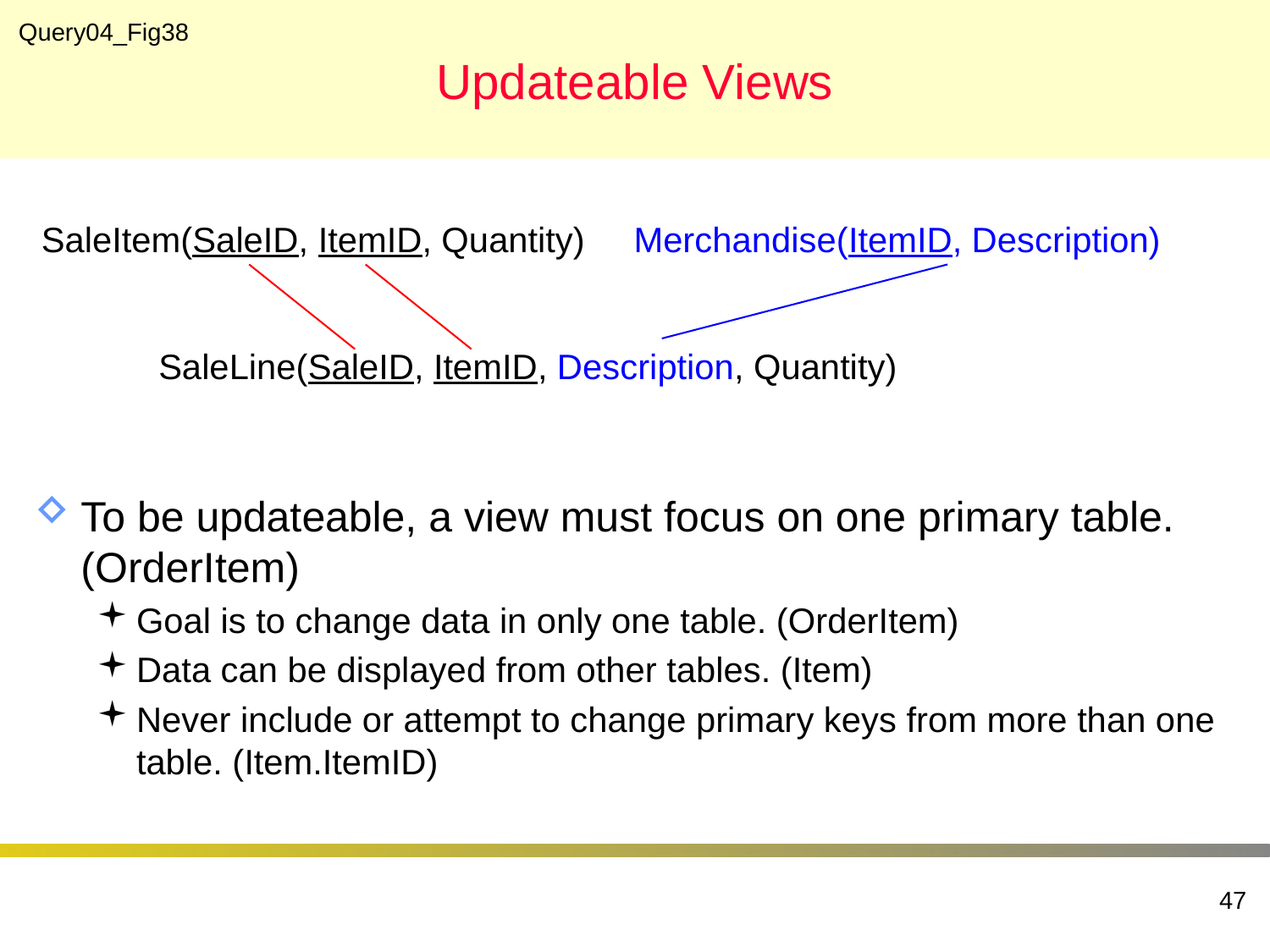

# Updateable Views
Query04_Fig38
SaleItem(SaleID, ItemID, Quantity)
Merchandise(ItemID, Description)

SaleLine(SaleID, ItemID, Description, Quantity)
To be updateable, a view must focus on one primary table. (OrderItem)
Goal is to change data in only one table. (OrderItem)
Data can be displayed from other tables. (Item)
Never include or attempt to change primary keys from more than one table. (Item.ItemID)

47